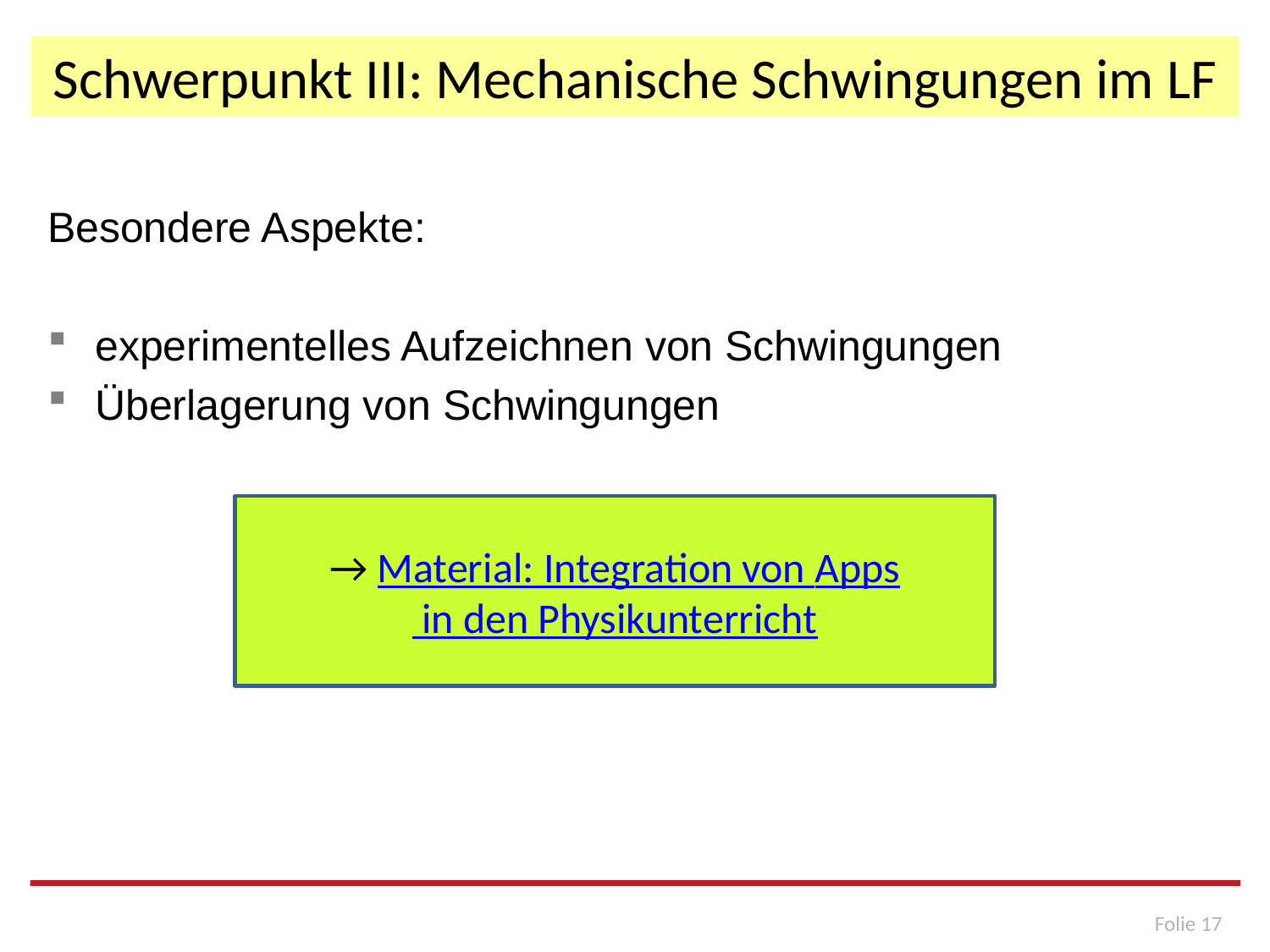

# Schwerpunkt III: Mechanische Schwingungen im LF

Besondere Aspekte:

experimentelles Aufzeichnen von Schwingungen
Überlagerung von Schwingungen

→ Material: Integration von Apps in den Physikunterricht
Folie 17